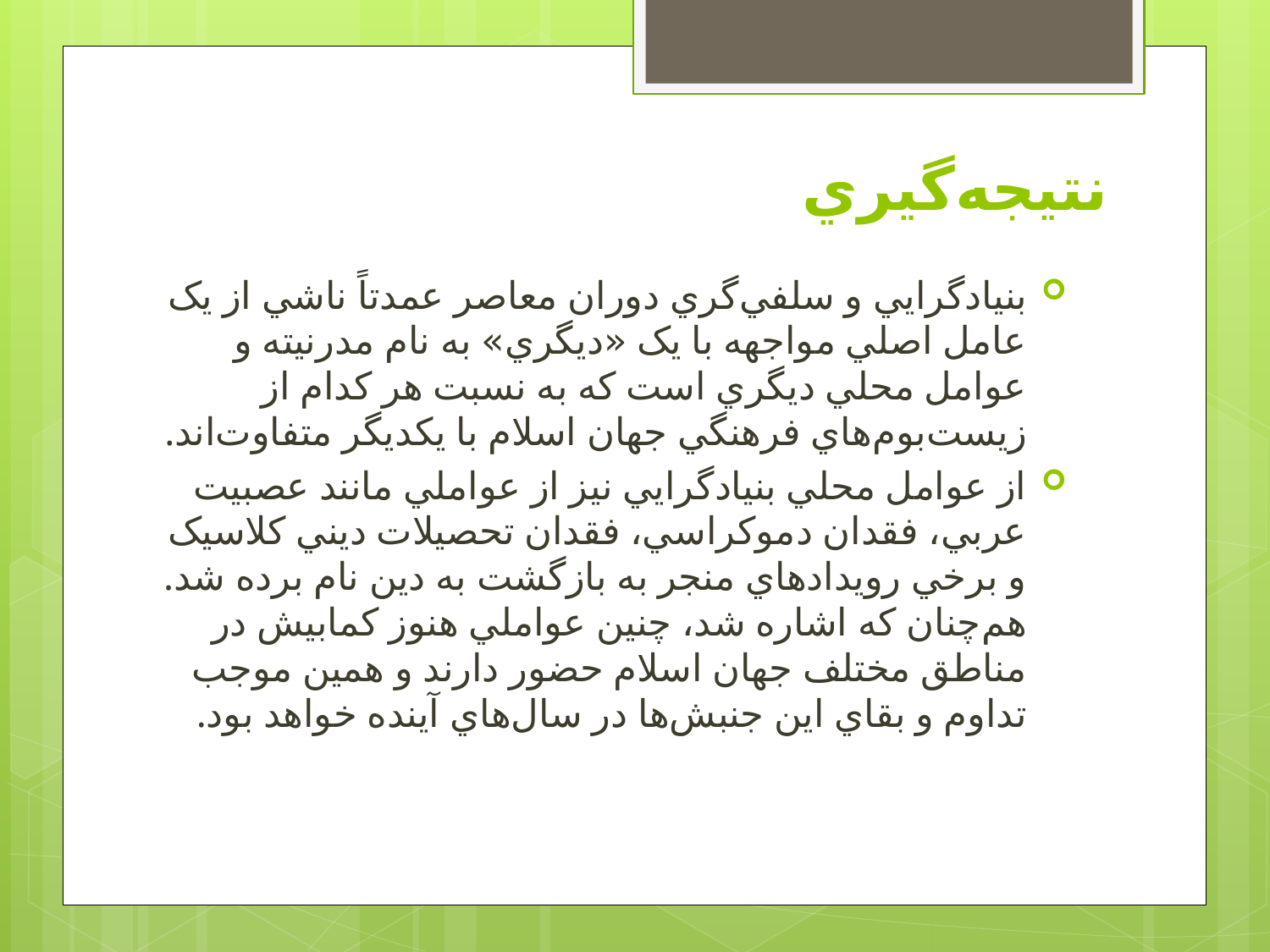

# نتيجه‌گيري
بنيادگرايي و سلفي‌گري دوران معاصر عمدتاً ناشي از يک عامل اصلي مواجهه با يک «ديگري» به نام مدرنيته و عوامل محلي ديگري است که به نسبت هر کدام از زيست‌بوم‌هاي فرهنگي جهان اسلام با يکديگر متفاوت‌اند.
از عوامل محلي بنيادگرايي نيز از عواملي مانند عصبيت عربي، فقدان دموکراسي، فقدان تحصيلات ديني کلاسيک و برخي رويدادهاي منجر به بازگشت به دين نام برده شد. هم‌چنان که اشاره شد، چنين عواملي هنوز کمابيش در مناطق مختلف جهان اسلام حضور دارند و همين موجب تداوم و بقاي اين جنبش‌ها در سال‌هاي آينده خواهد بود.